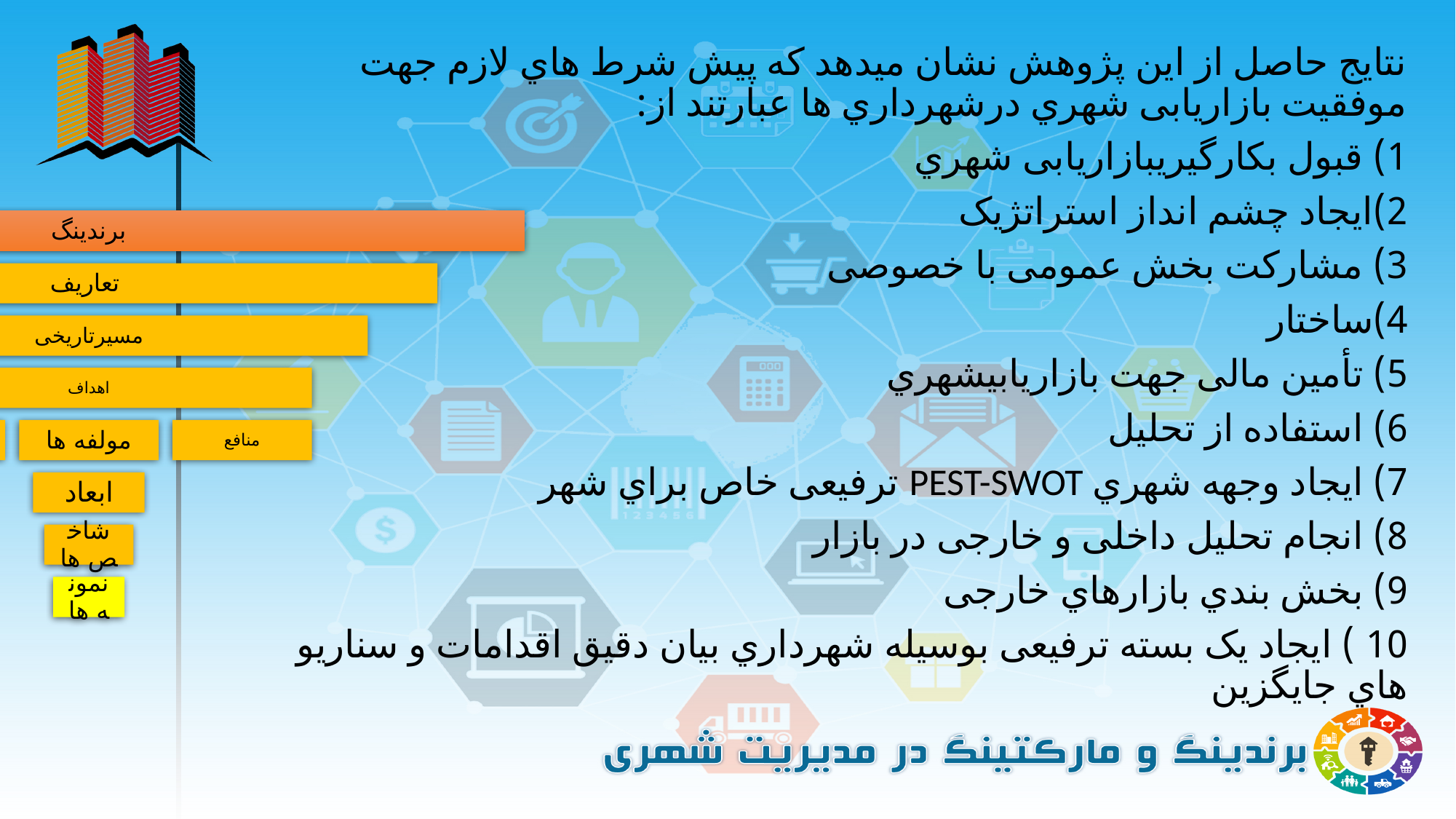

نتایج حاصل از این پژوهش نشان میدهد که پیش شرط هاي لازم جهت موفقیت بازاریابی شهري درشهرداري ها عبارتند از:
1) قبول بکارگیریبازاریابی شهري
2)ایجاد چشم انداز استراتژیک
3) مشارکت بخش عمومی با خصوصی
4)ساختار
5) تأمین مالی جهت بازاریابیشهري
6) استفاده از تحلیل
7) ایجاد وجهه شهري PEST-SWOT ترفیعی خاص براي شهر
8) انجام تحلیل داخلی و خارجی در بازار
9) بخش بندي بازارهاي خارجی
10 ) ایجاد یک بسته ترفیعی بوسیله شهرداري بیان دقیق اقدامات و سناریو هاي جایگزین

برندینگ
تعاریف
مسیرتاریخی
اهداف
مولفه ها
منافع
ابعاد
شاخص ها
نمونه ها